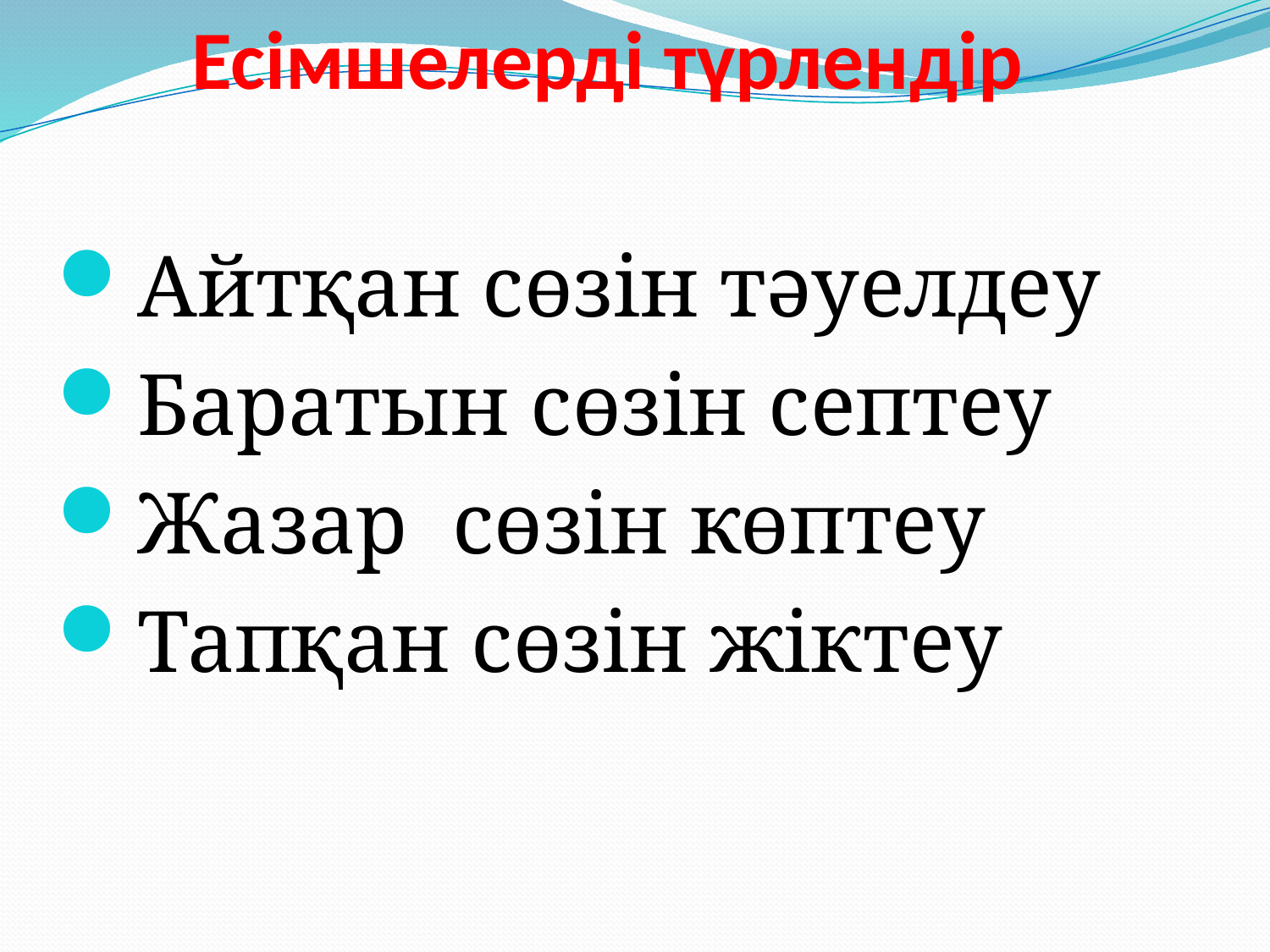

# Есімшелерді түрлендір
Айтқан сөзін тәуелдеу
Баратын сөзін септеу
Жазар  сөзін көптеу
Тапқан сөзін жіктеу